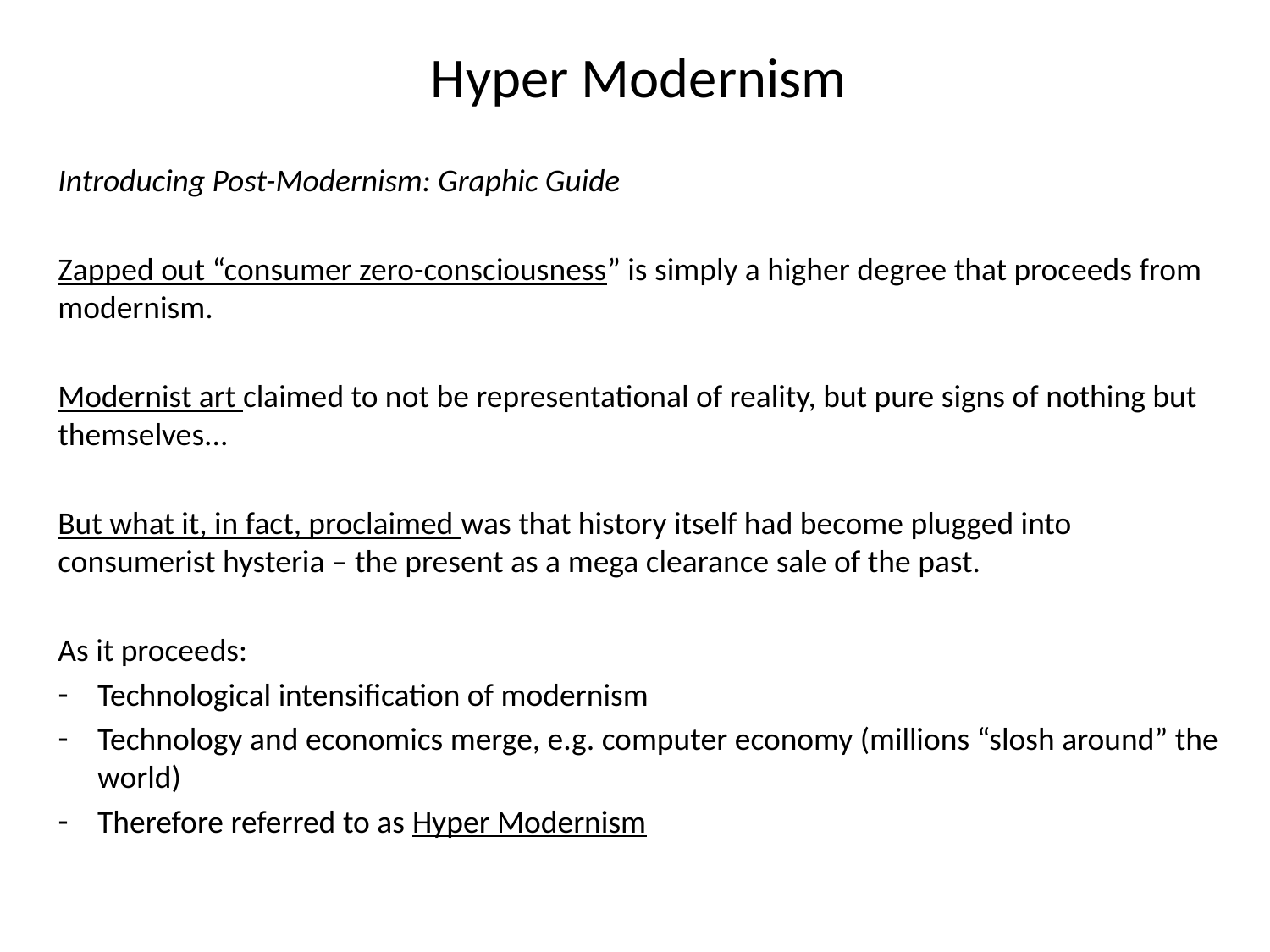

Hyper Modernism

Introducing Post-Modernism: Graphic Guide

Zapped out “consumer zero-consciousness” is simply a higher degree that proceeds from modernism.

Modernist art claimed to not be representational of reality, but pure signs of nothing but themselves...

But what it, in fact, proclaimed was that history itself had become plugged into consumerist hysteria – the present as a mega clearance sale of the past.

As it proceeds:
Technological intensification of modernism
Technology and economics merge, e.g. computer economy (millions “slosh around” the world)
Therefore referred to as Hyper Modernism